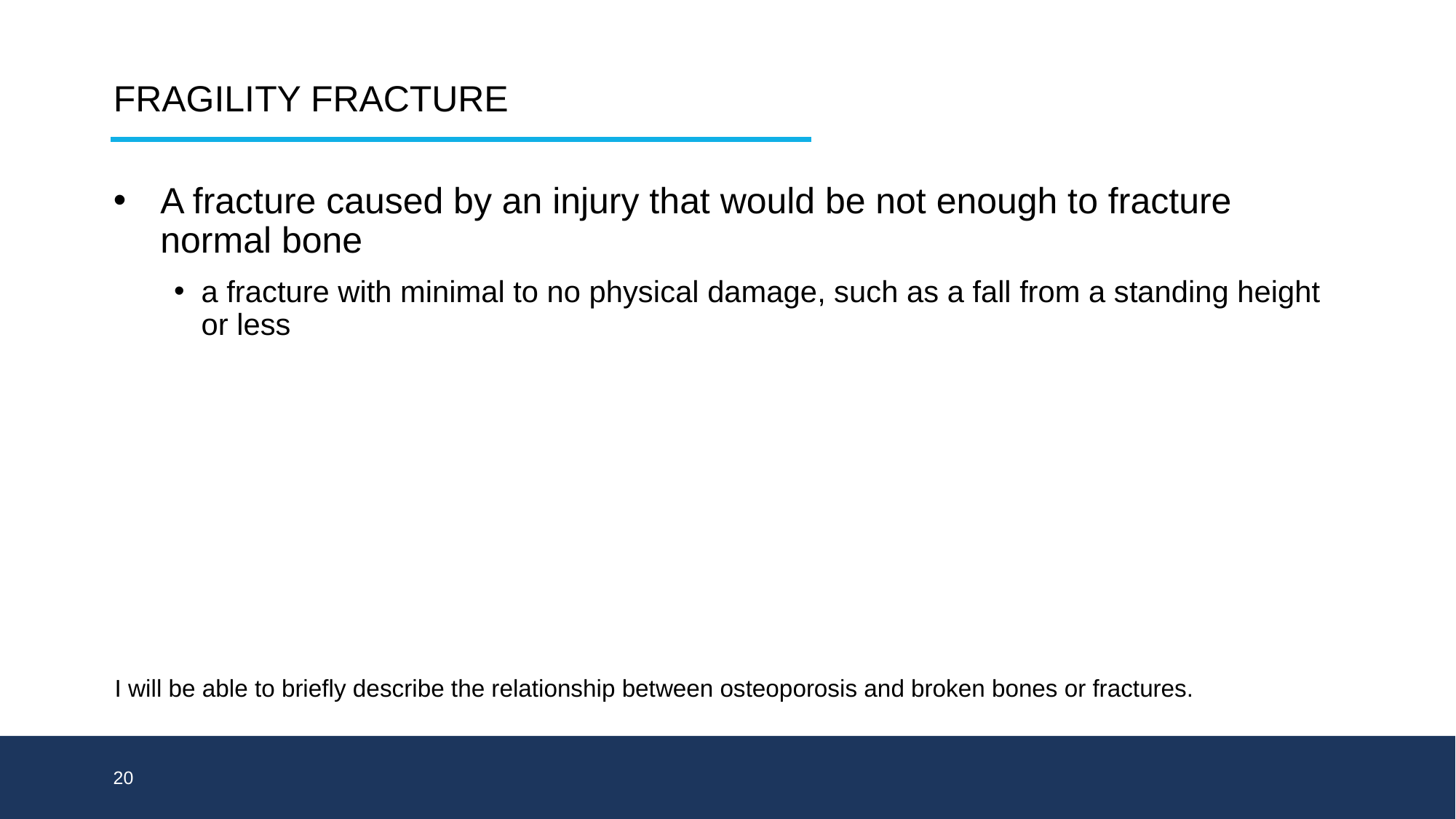

# Fragility Fracture
A fracture caused by an injury that would be not enough to fracture normal bone
a fracture with minimal to no physical damage, such as a fall from a standing height or less

I will be able to briefly describe the relationship between osteoporosis and broken bones or fractures.